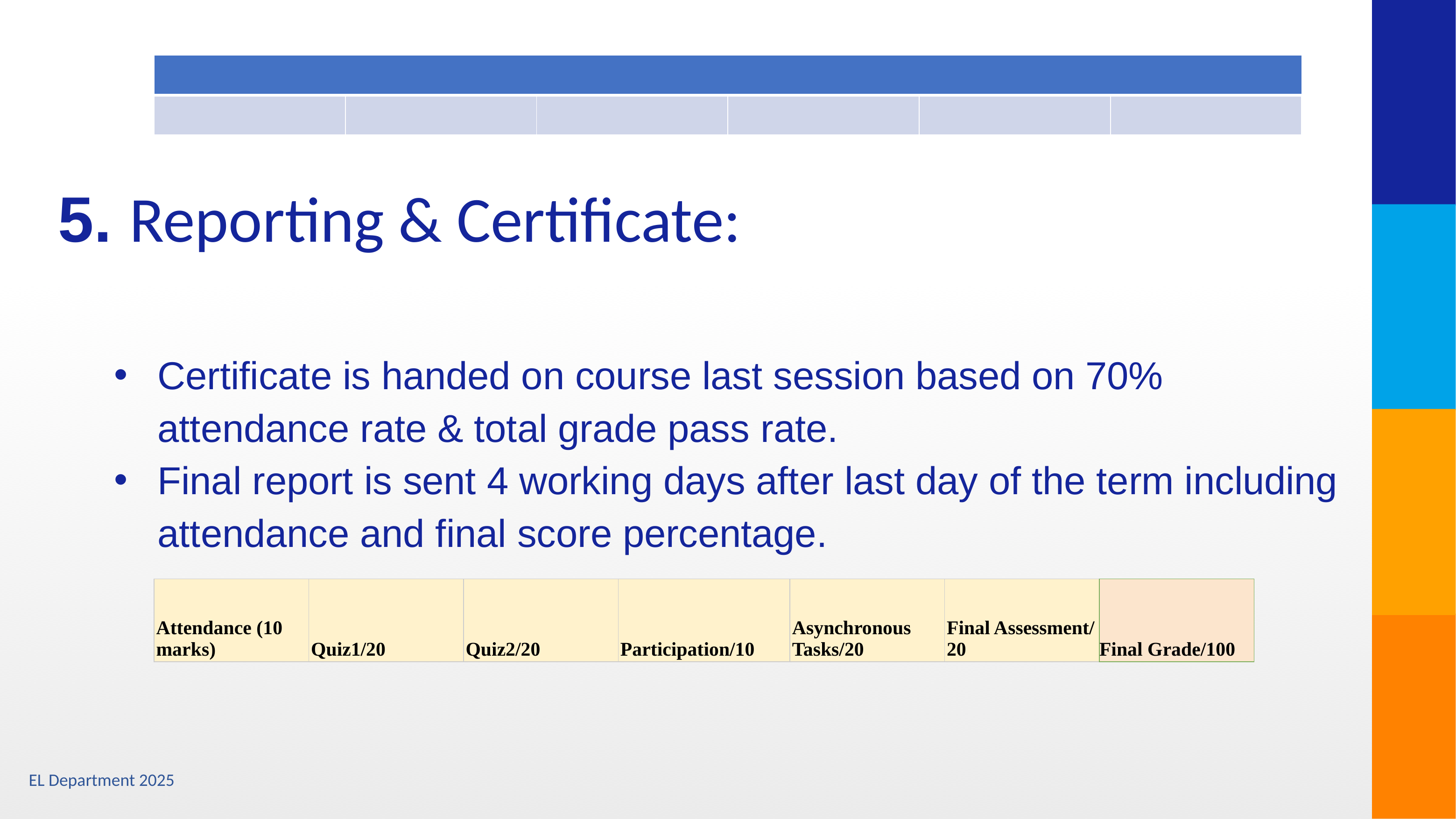

|  |  |  |  |  |  |
| --- | --- | --- | --- | --- | --- |
|  |  |  |  |  |  |
|  |
| --- |
5. Reporting & Certificate:

Certificate is handed on course last session based on 70% attendance rate & total grade pass rate.
Final report is sent 4 working days after last day of the term including attendance and final score percentage.

| Attendance (10 marks) | Quiz1/20 | Quiz2/20 | Participation/10 | Asynchronous Tasks/20 | Final Assessment/ 20 | Final Grade/100 |
| --- | --- | --- | --- | --- | --- | --- |
13
EL Department 2025